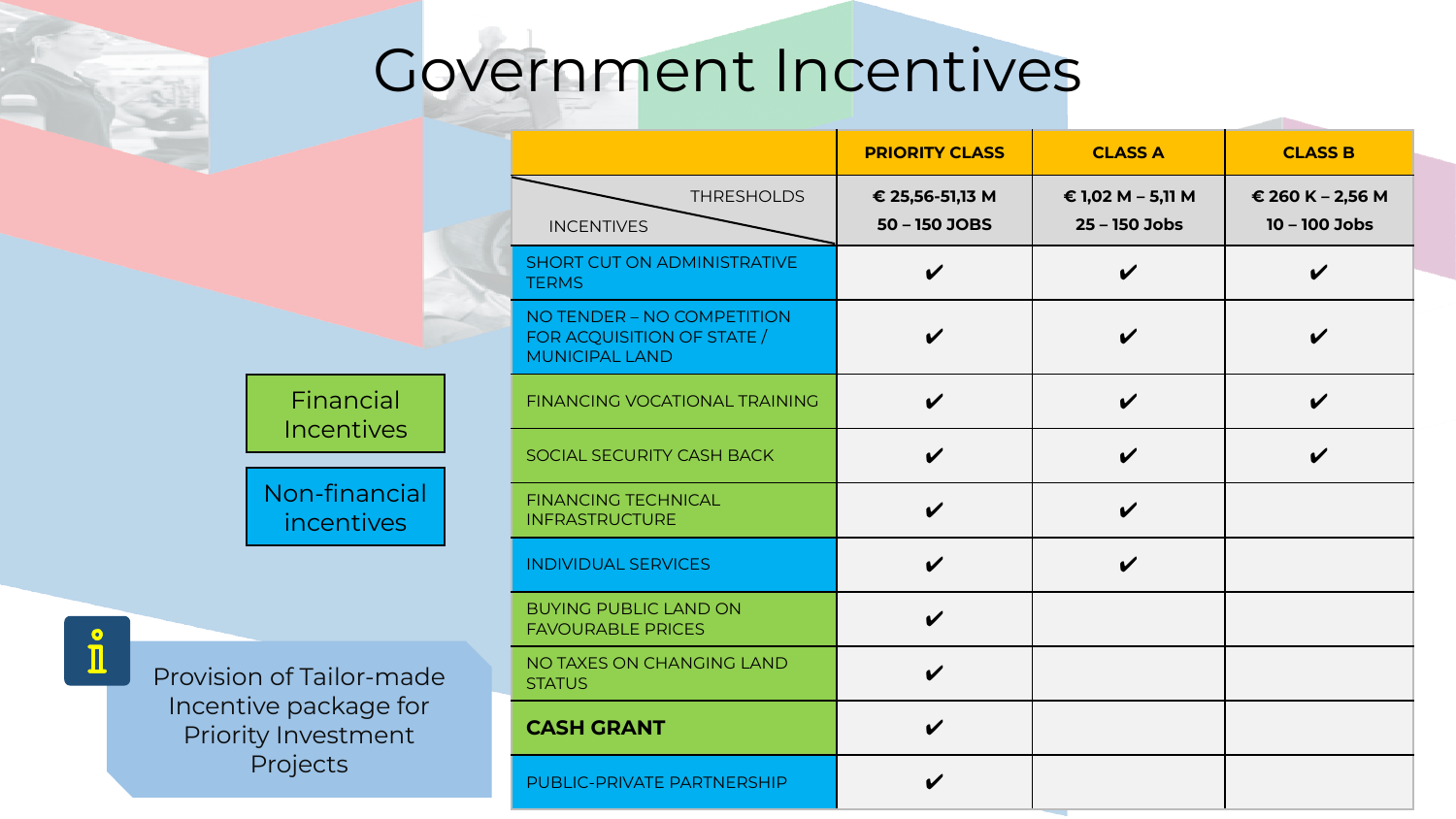

Government Incentives
|  | PRIORITY CLASS | CLASS A | CLASS B |
| --- | --- | --- | --- |
|  | € 25,56-51,13 M 50 – 150 JOBS | € 1,02 M – 5,11 M 25 – 150 Jobs | € 260 K – 2,56 M 10 – 100 Jobs |
| SHORT CUT ON ADMINISTRATIVE TERMS | ✔ | ✔ | ✔ |
| NO TENDER – NO COMPETITION FOR ACQUISITION OF STATE / MUNICIPAL LAND | ✔ | ✔ | ✔ |
| FINANCING VOCATIONAL TRAINING | ✔ | ✔ | ✔ |
| SOCIAL SECURITY CASH BACK | ✔ | ✔ | ✔ |
| FINANCING TECHNICAL INFRASTRUCTURE | ✔ | ✔ |  |
| INDIVIDUAL SERVICES | ✔ | ✔ |  |
| BUYING PUBLIC LAND ON FAVOURABLE PRICES | ✔ |  |  |
| NO TAXES ON CHANGING LAND STATUS | ✔ |  |  |
| CASH GRANT | ✔ |  |  |
| PUBLIC-PRIVATE PARTNERSHIP | ✔ |  |  |
THRESHOLDS
INCENTIVES
Financial Incentives
Non-financial incentives

Provision of Tailor-made Incentive package for Priority Investment Projects